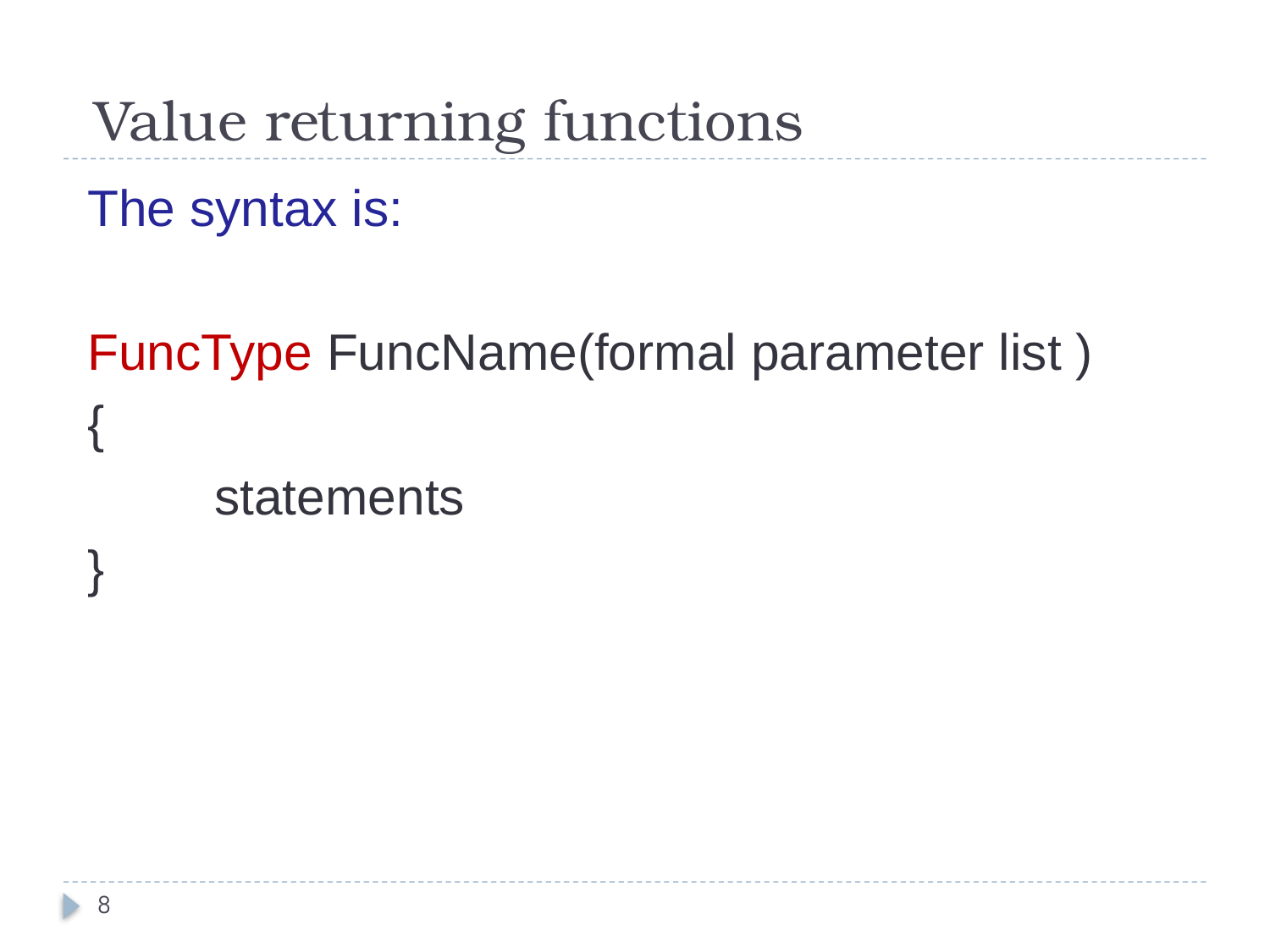

# Value returning functions
The syntax is:

FuncType FuncName(formal parameter list )‏
{
	statements
}

8